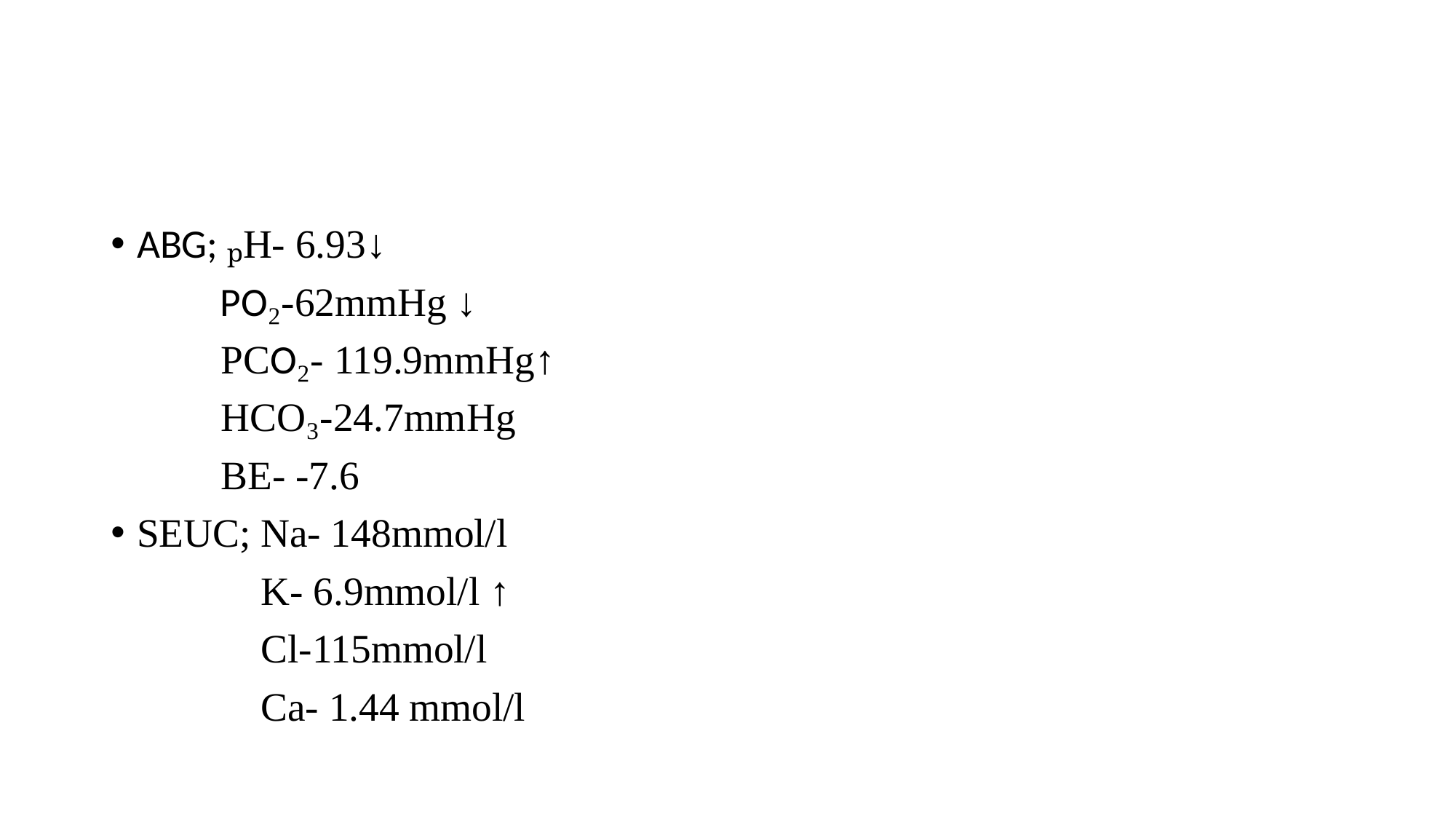

#
ABG; ₚH- 6.93↓
            PO₂-62mmHg ↓
           PCO₂- 119.9mmHg↑
           HCO₃-24.7mmHg
           BE- -7.6
SEUC; Na- 148mmol/l
               K- 6.9mmol/l ↑
               Cl-115mmol/l
               Ca- 1.44 mmol/l